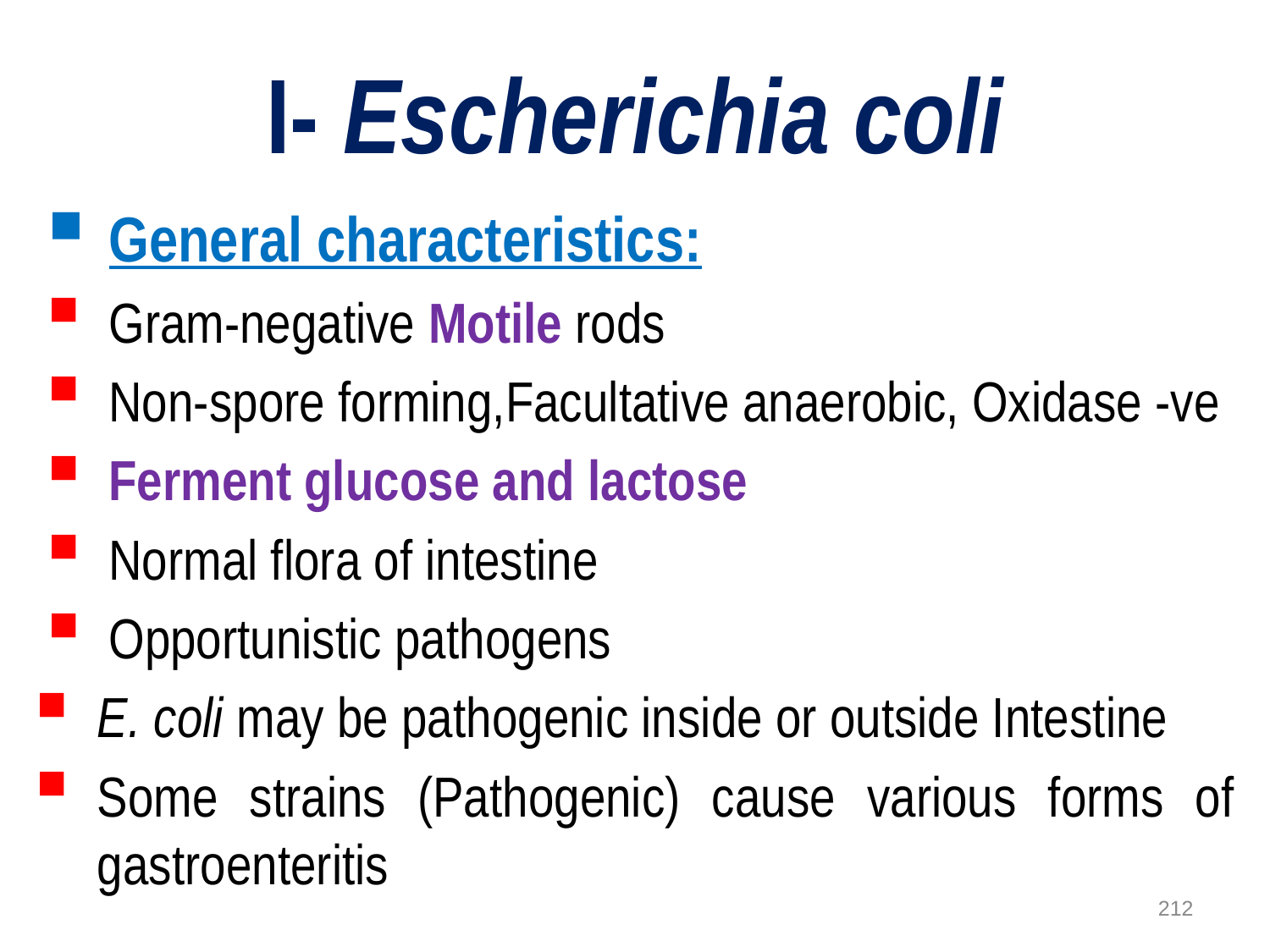

# I- Escherichia coli
General characteristics:
Gram-negative Motile rods
Non-spore forming,Facultative anaerobic, Oxidase -ve
Ferment glucose and lactose
Normal flora of intestine
Opportunistic pathogens
E. coli may be pathogenic inside or outside Intestine
Some strains (Pathogenic) cause various forms of gastroenteritis

212